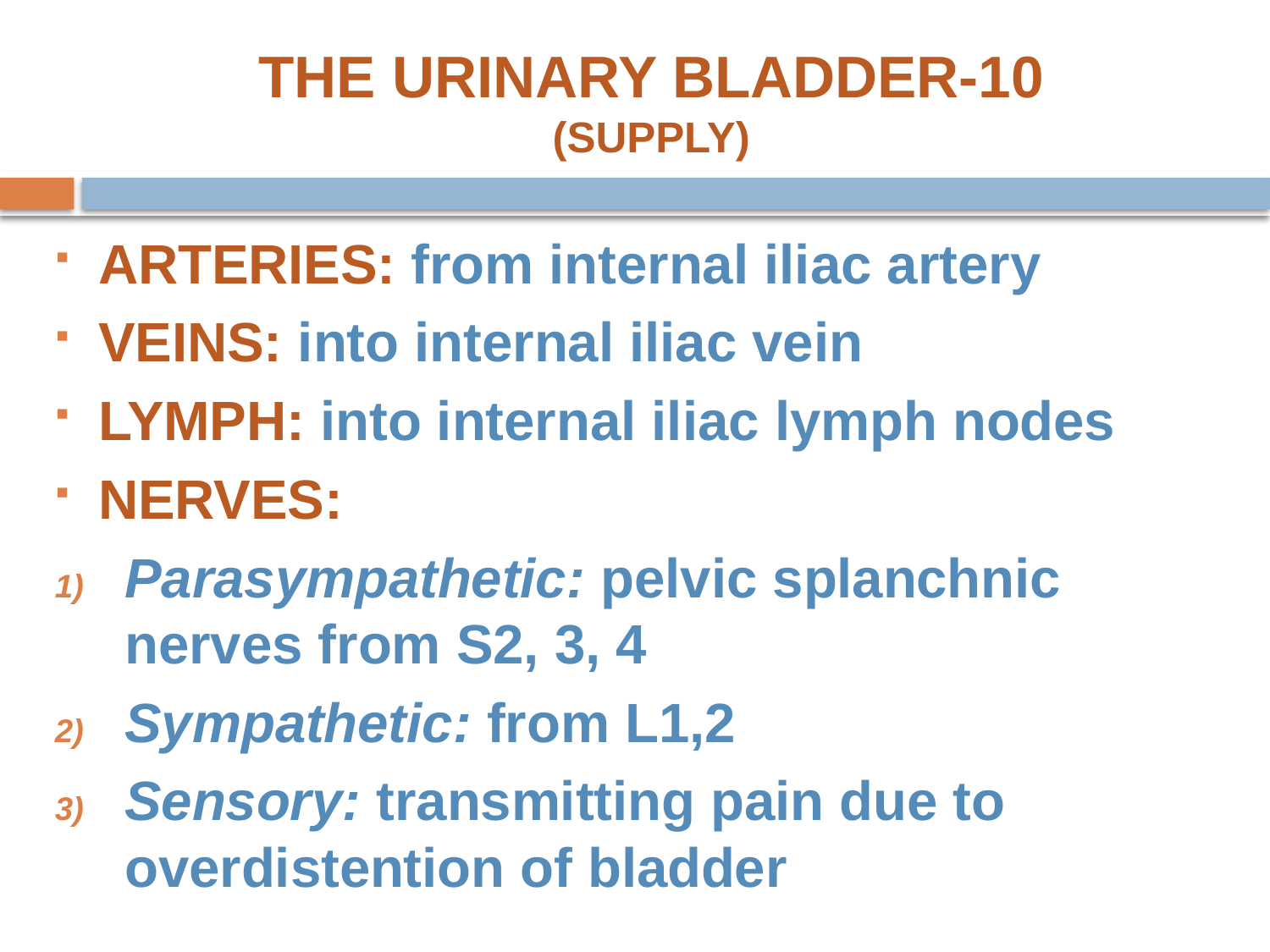

# THE URINARY BLADDER-10 (SUPPLY)
ARTERIES: from internal iliac artery
VEINS: into internal iliac vein
LYMPH: into internal iliac lymph nodes
NERVES:
Parasympathetic: pelvic splanchnic nerves from S2, 3, 4
Sympathetic: from L1,2
Sensory: transmitting pain due to overdistention of bladder